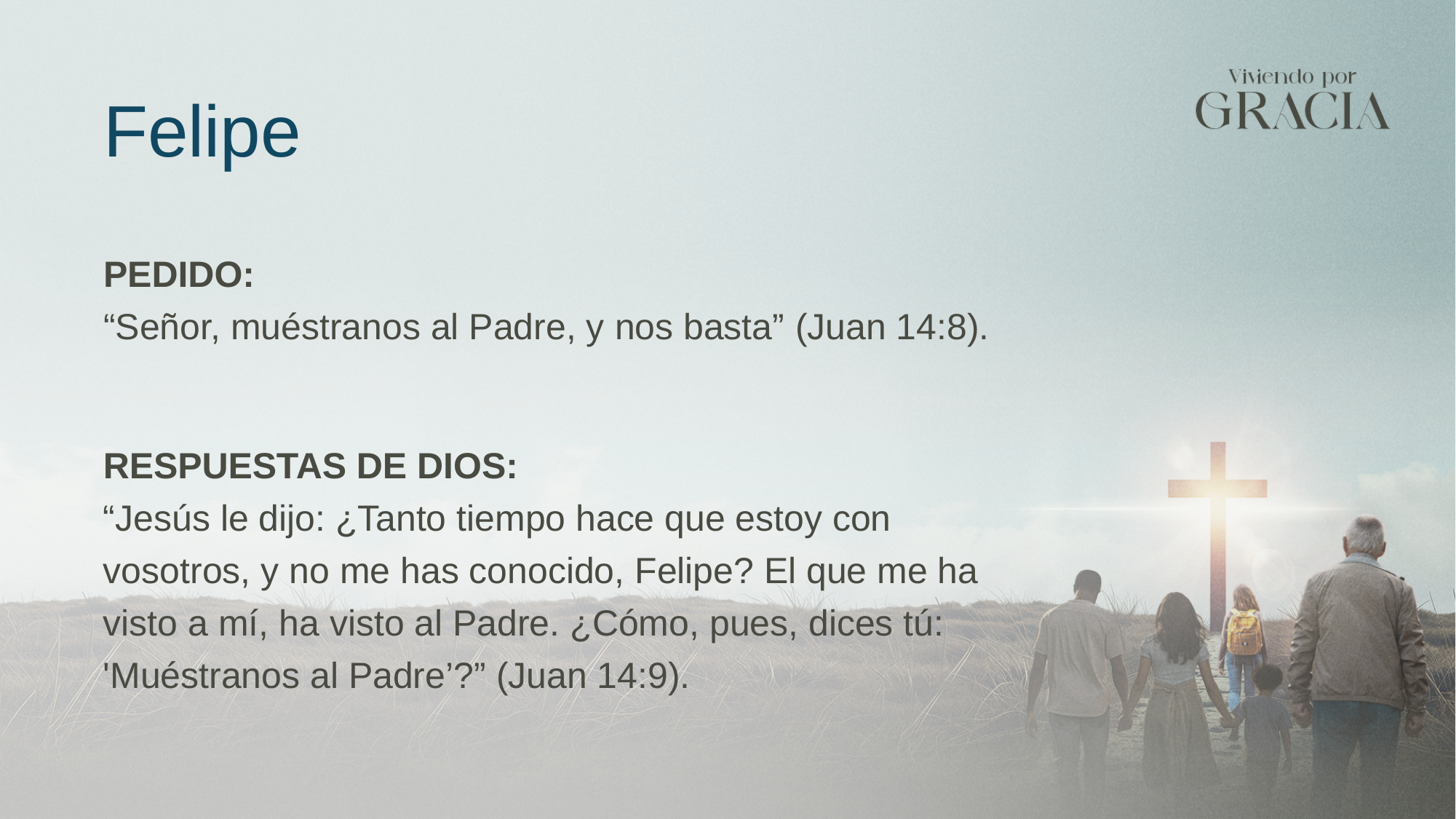

Felipe
PEDIDO:
“Señor, muéstranos al Padre, y nos basta” (Juan 14:8).
RESPUESTAS DE DIOS:
“Jesús le dijo: ¿Tanto tiempo hace que estoy con vosotros, y no me has conocido, Felipe? El que me ha visto a mí, ha visto al Padre. ¿Cómo, pues, dices tú: 'Muéstranos al Padre’?” (Juan 14:9).